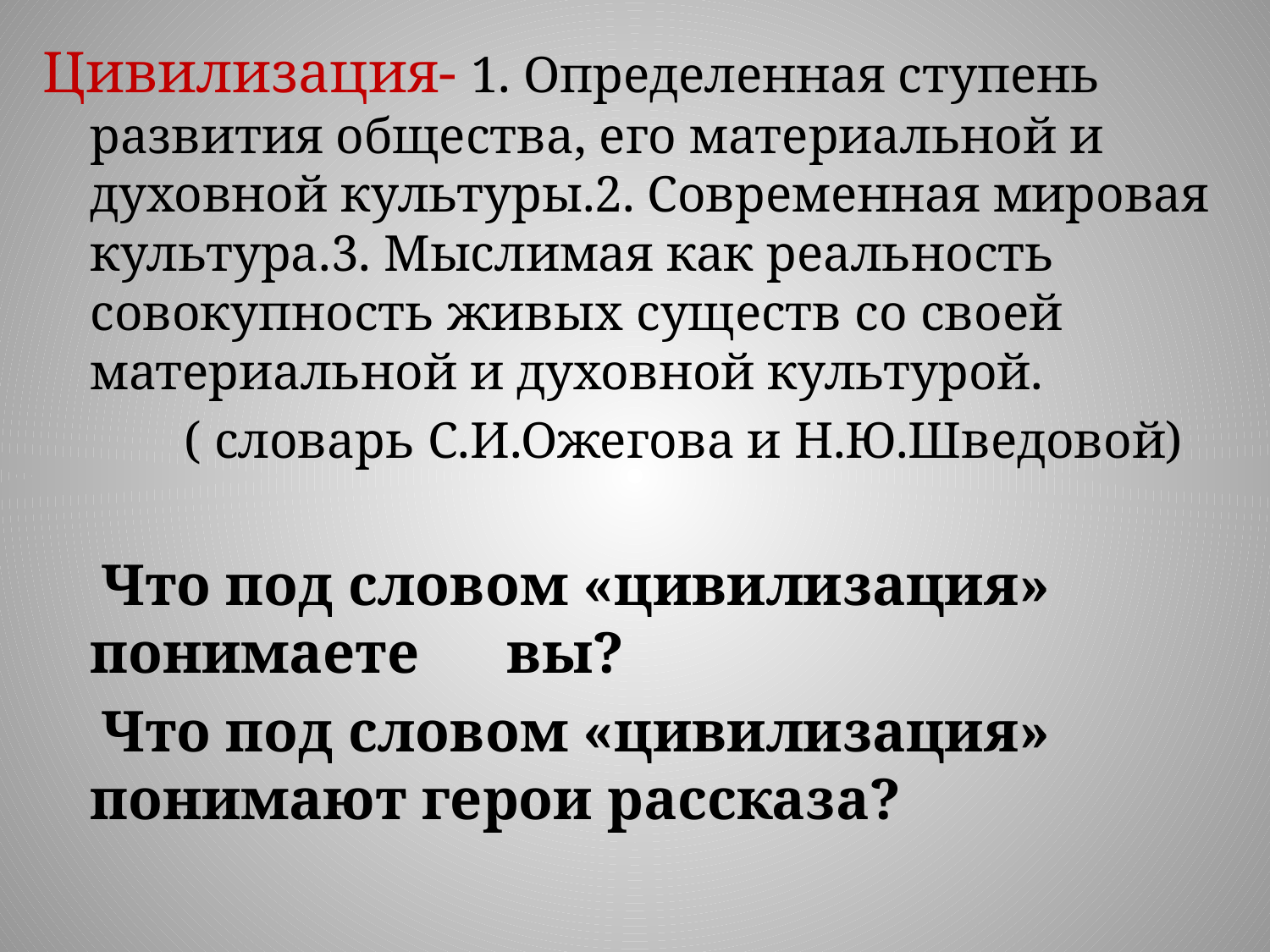

Цивилизация- 1. Определенная ступень развития общества, его материальной и духовной культуры.2. Современная мировая культура.3. Мыслимая как реальность совокупность живых существ со своей материальной и духовной культурой.
           ( словарь С.И.Ожегова и Н.Ю.Шведовой)

    Что под словом «цивилизация» понимаете      вы?
    Что под словом «цивилизация» понимают герои рассказа?